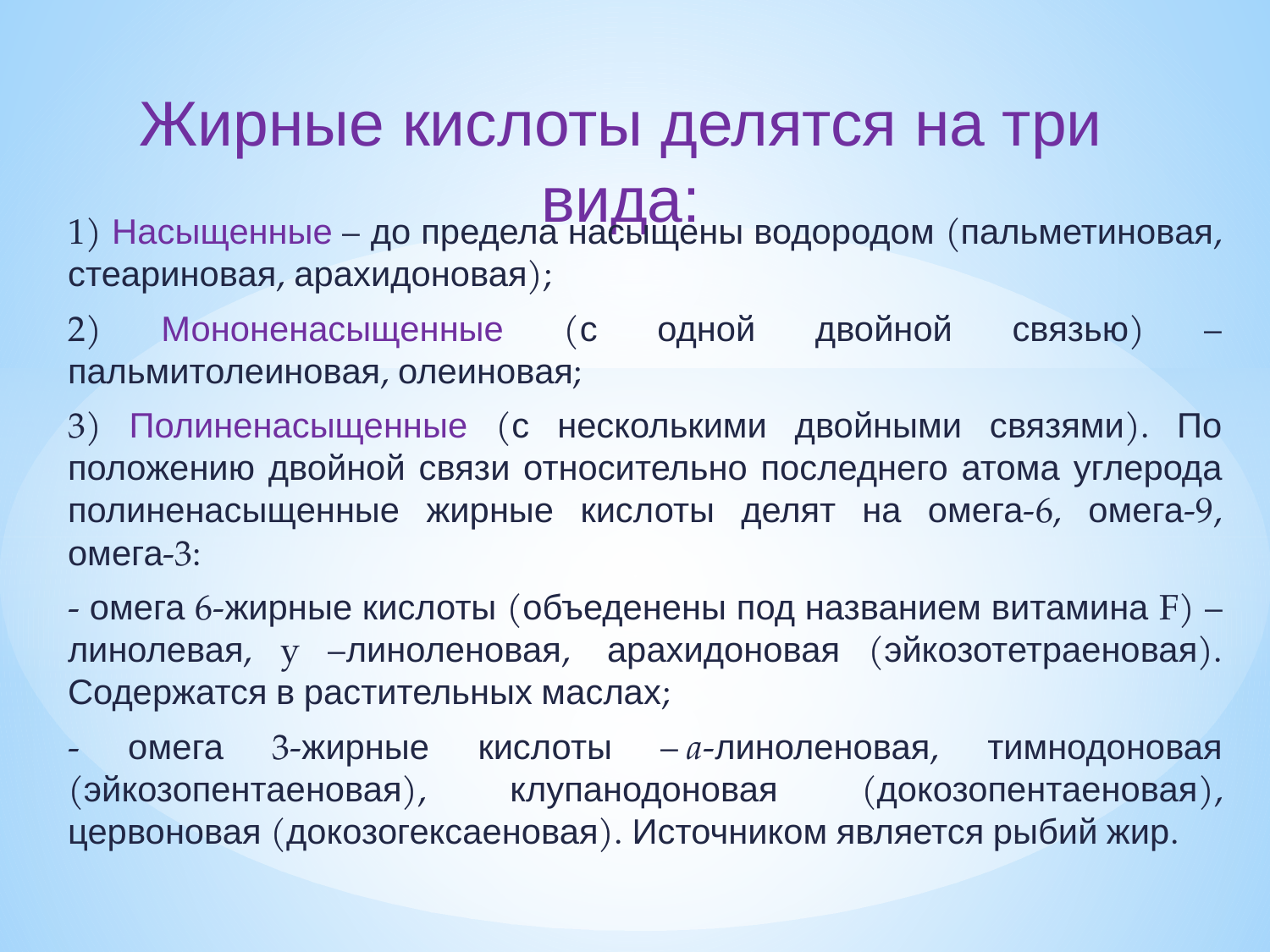

# Жирные кислоты делятся на три вида:
1) Насыщенные – до предела насыщены водородом (пальметиновая, стеариновая, арахидоновая);
2) Мононенасыщенные (с одной двойной связью) – пальмитолеиновая, олеиновая;
3) Полиненасыщенные (с несколькими двойными связями). По положению двойной связи относительно последнего атома углерода полиненасыщенные жирные кислоты делят на омега-6, омега-9, омега-3:
- омега 6-жирные кислоты (объеденены под названием витамина F) – линолевая, y –линоленовая,  арахидоновая (эйкозотетраеновая). Содержатся в растительных маслах;
- омега 3-жирные кислоты – a-линоленовая, тимнодоновая (эйкозопентаеновая), клупанодоновая (докозопентаеновая), цервоновая (докозогексаеновая). Источником является рыбий жир.